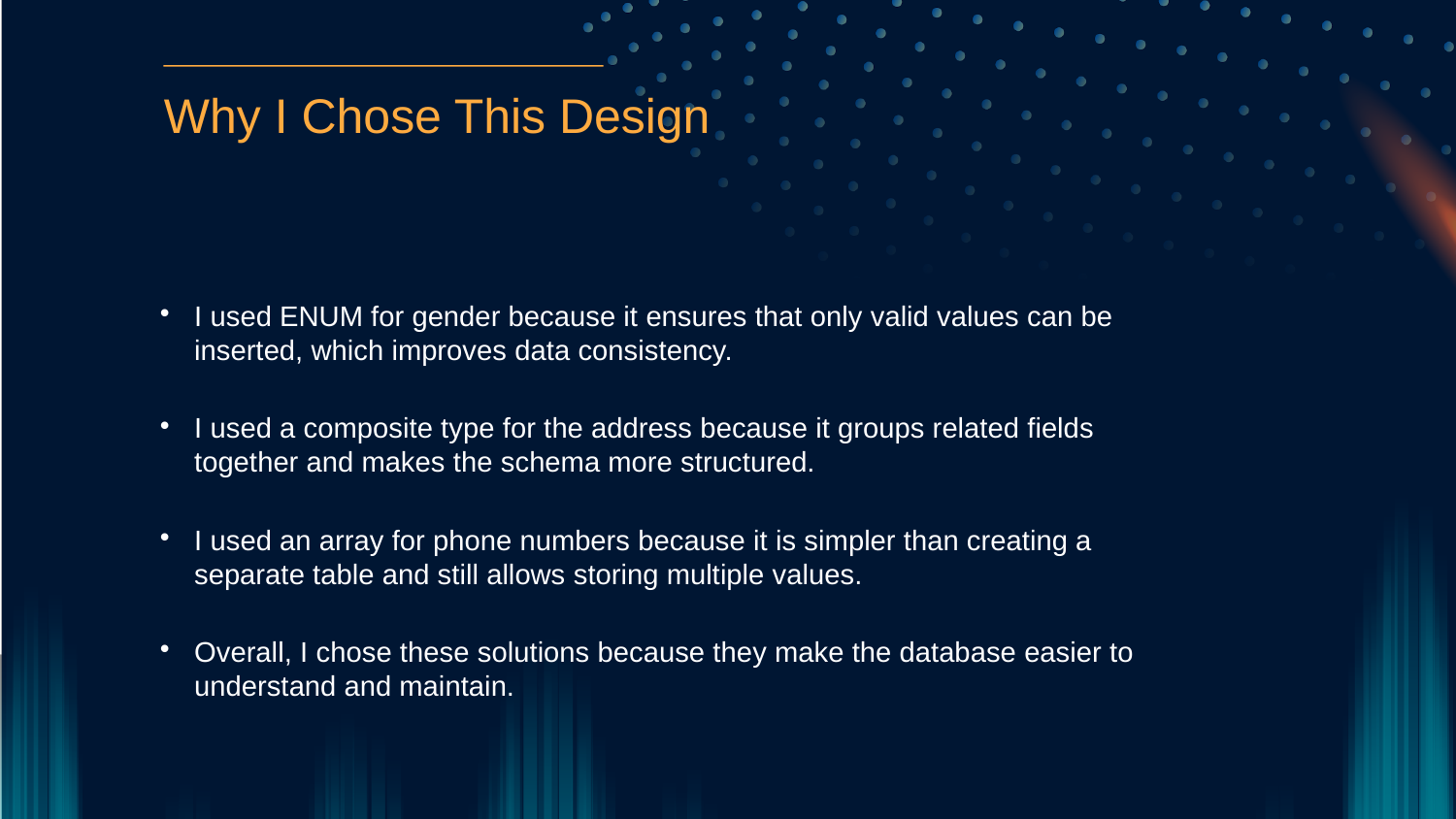

# Why I Chose This Design
I used ENUM for gender because it ensures that only valid values can be inserted, which improves data consistency.
I used a composite type for the address because it groups related fields together and makes the schema more structured.
I used an array for phone numbers because it is simpler than creating a separate table and still allows storing multiple values.
Overall, I chose these solutions because they make the database easier to understand and maintain.